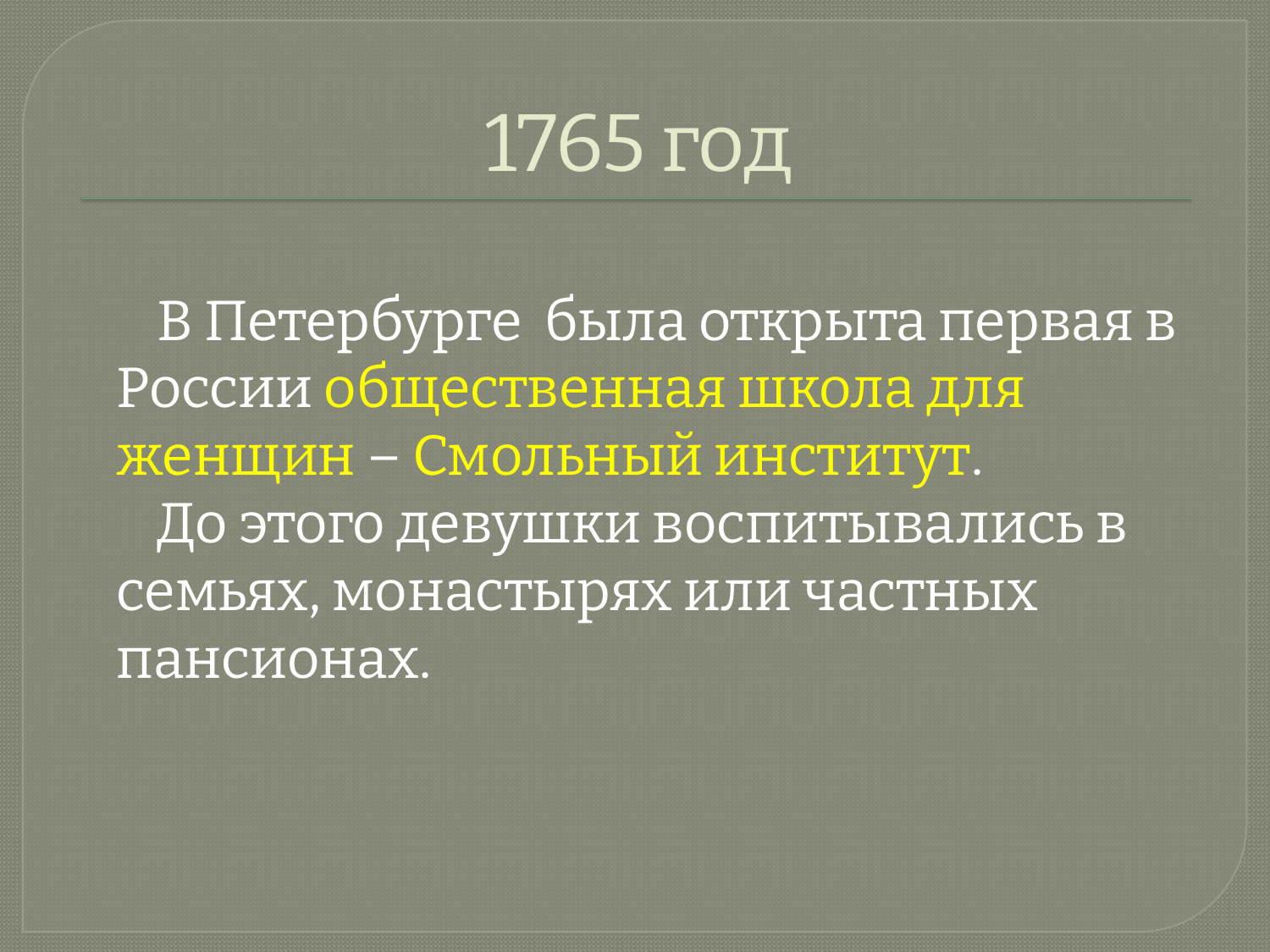

# 1765 год
В Петербурге  была открыта первая в России общественная школа для женщин – Смольный институт.
До этого девушки воспитывались в семьях, монастырях или частных пансионах.